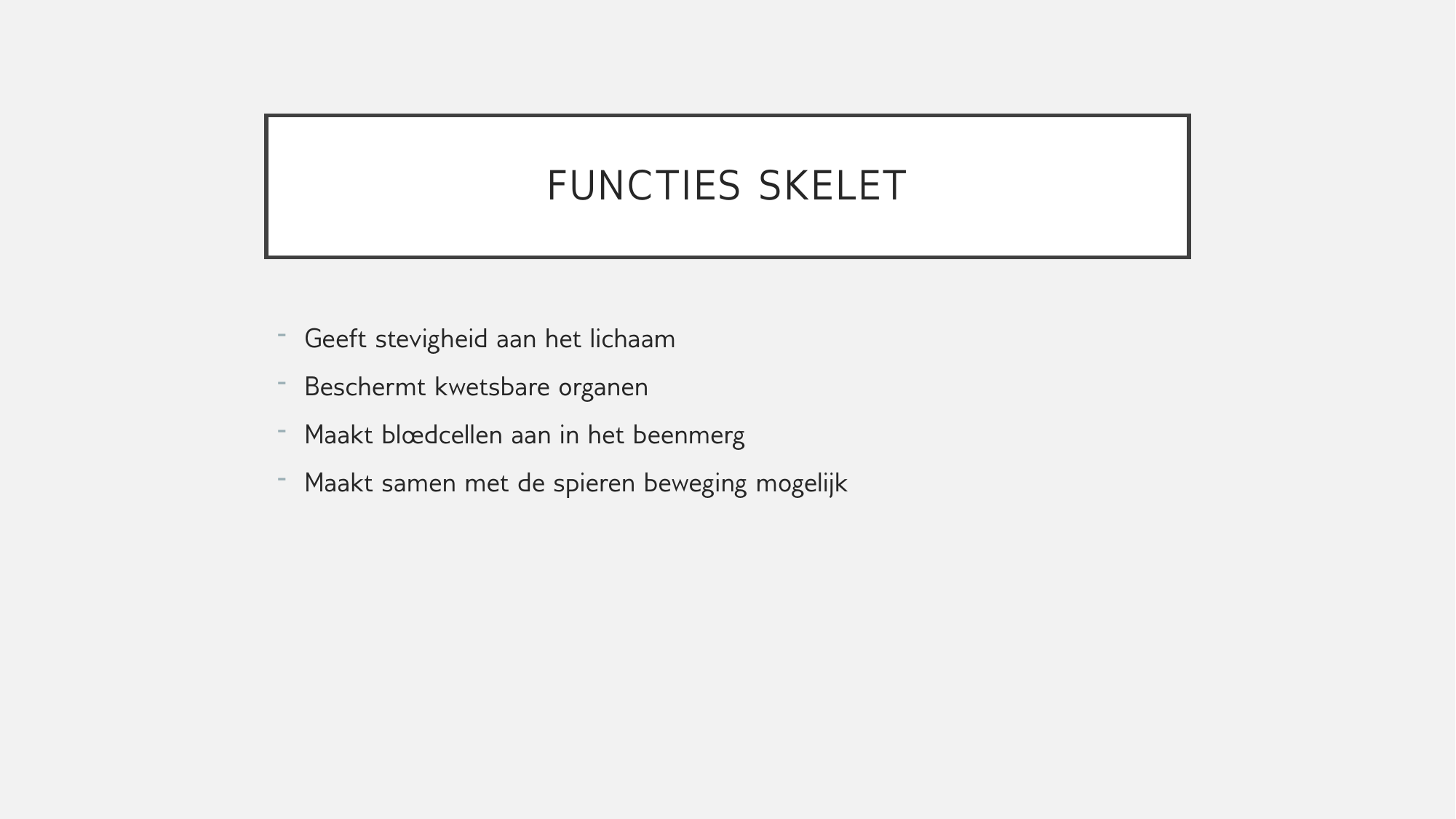

# Functies skelet
Geeft stevigheid aan het lichaam
Beschermt kwetsbare organen
Maakt bloedcellen aan in het beenmerg
Maakt samen met de spieren beweging mogelijk